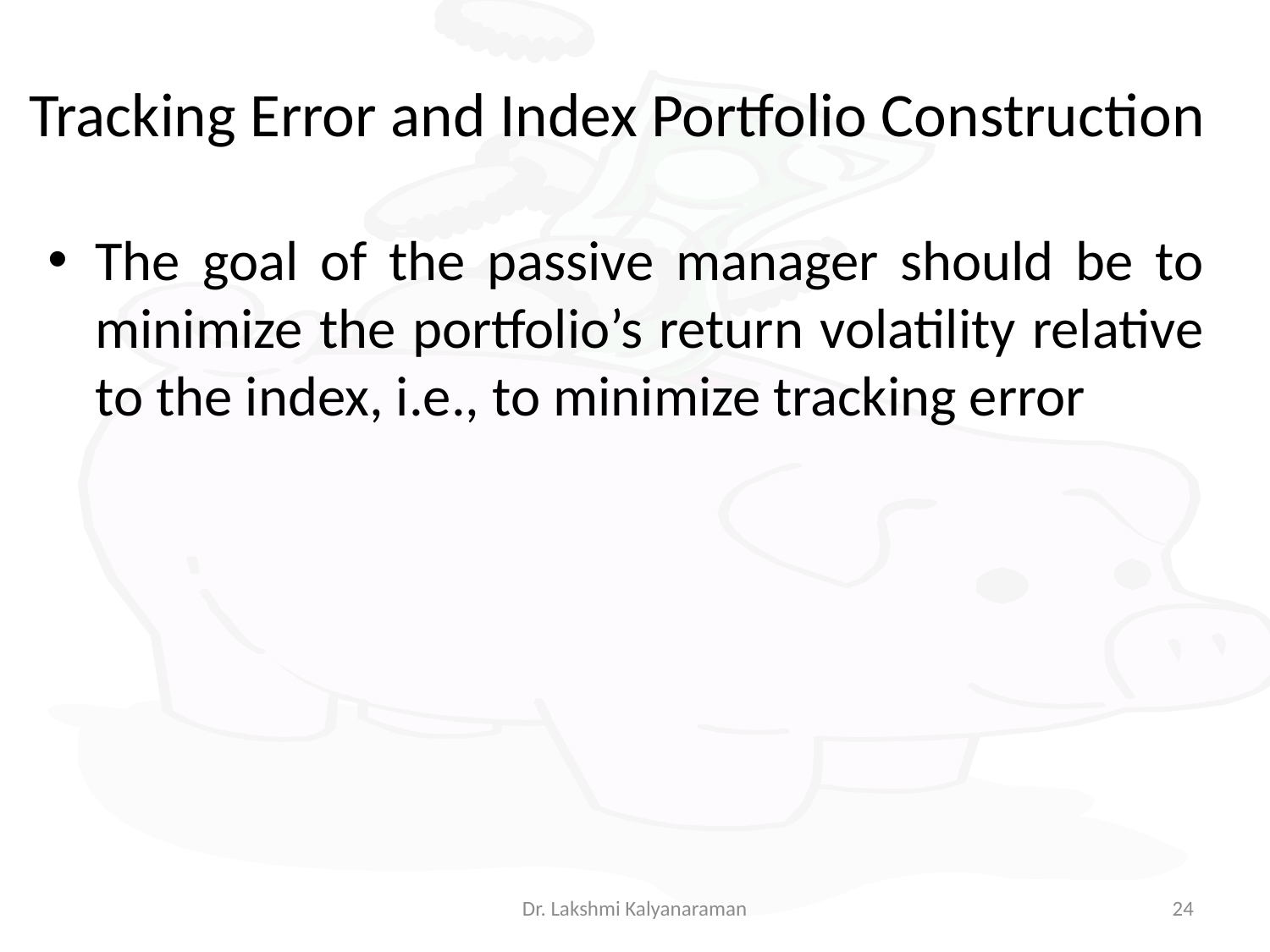

# Tracking Error and Index Portfolio Construction
The goal of the passive manager should be to minimize the portfolio’s return volatility relative to the index, i.e., to minimize tracking error
Dr. Lakshmi Kalyanaraman
24